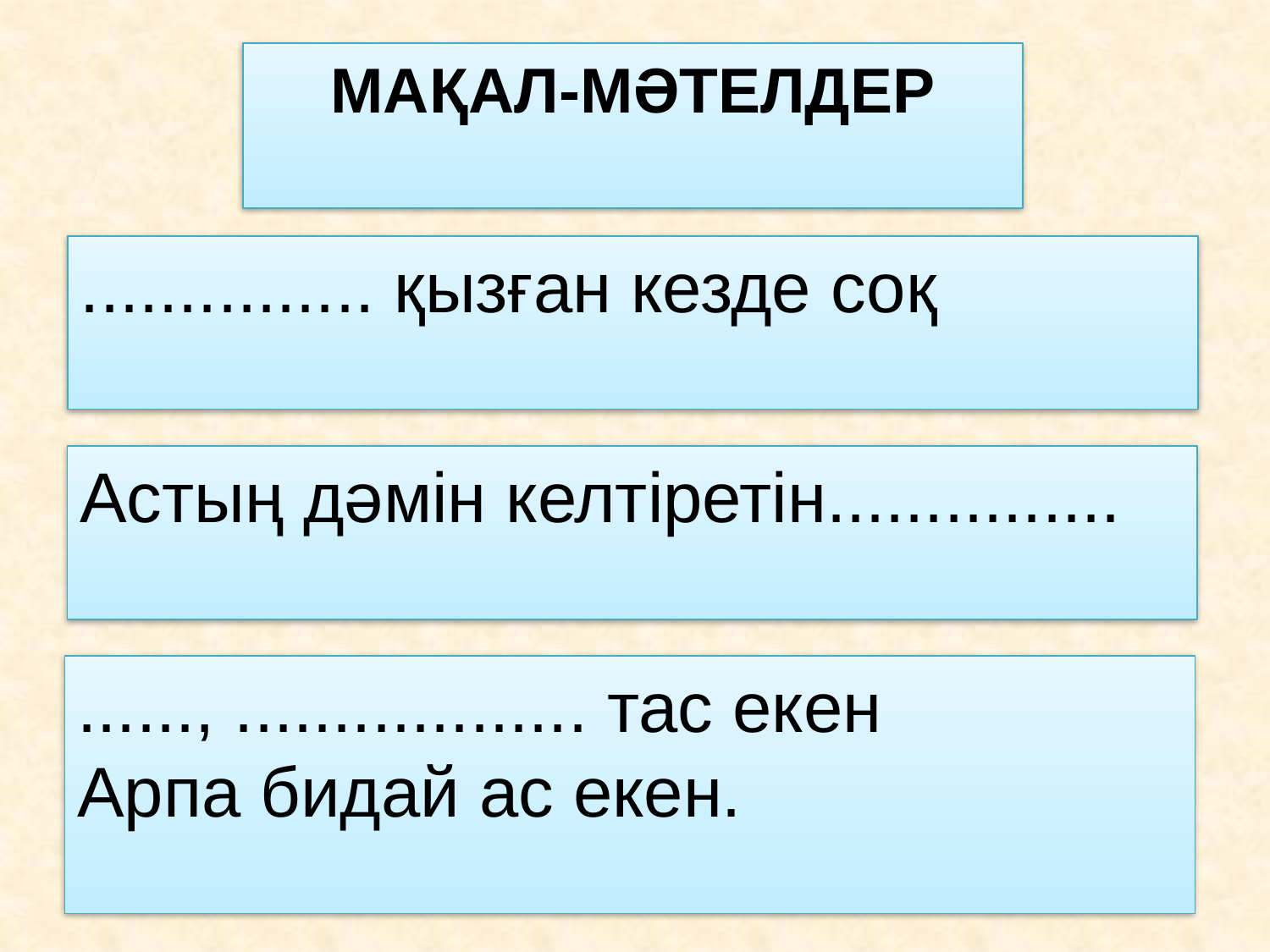

МАҚАЛ-МӘТЕЛДЕР

............... қызған кезде соқ

Астың дәмін келтіретін...............

......, .................. тас екен
Арпа бидай ас екен.